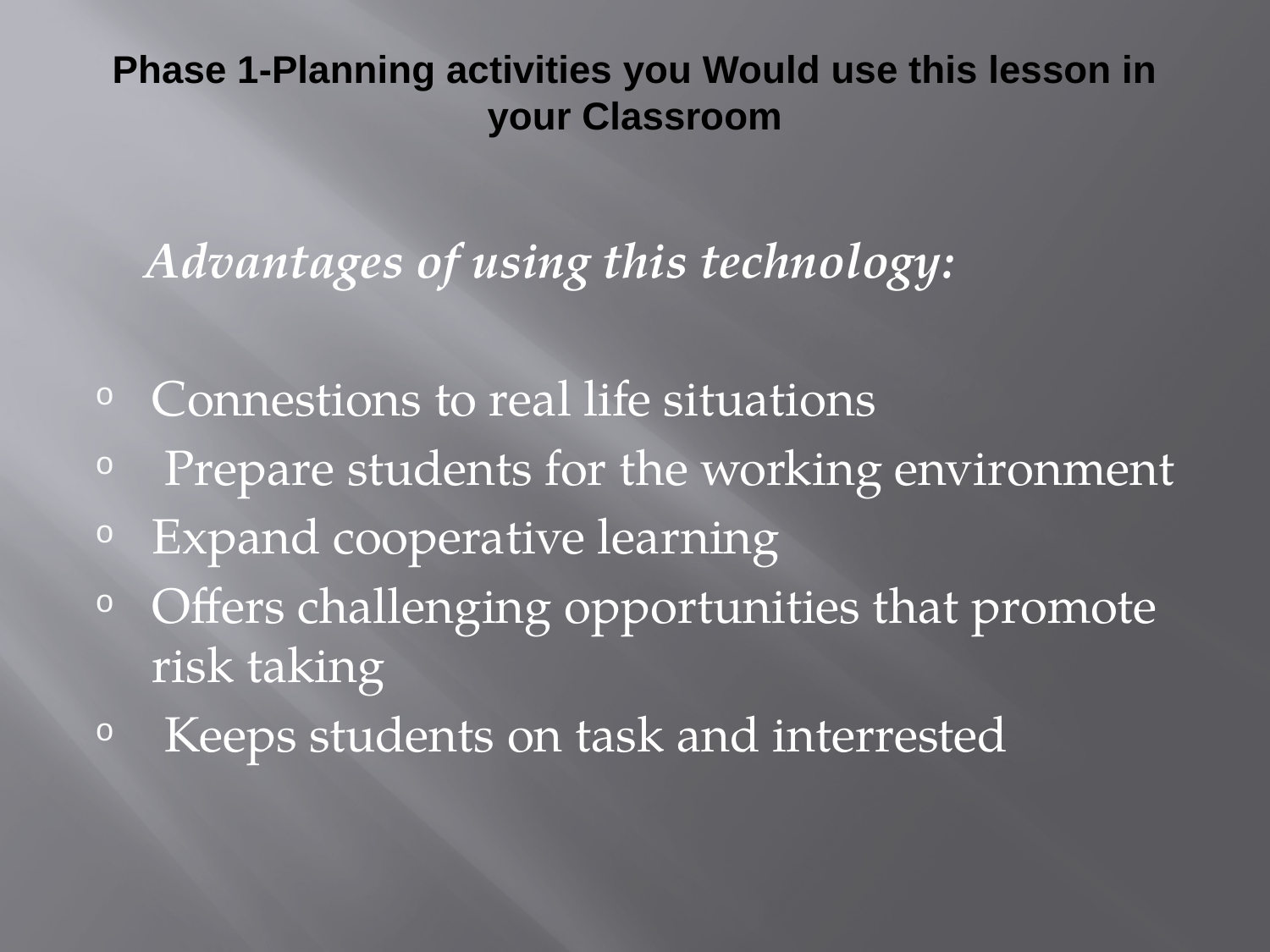

# Phase 1-Planning activities you Would use this lesson in your Classroom
    Advantages of using this technology:

Connestions to real life situations
 Prepare students for the working environment
Expand cooperative learning
Offers challenging opportunities that promote risk taking
 Keeps students on task and interrested